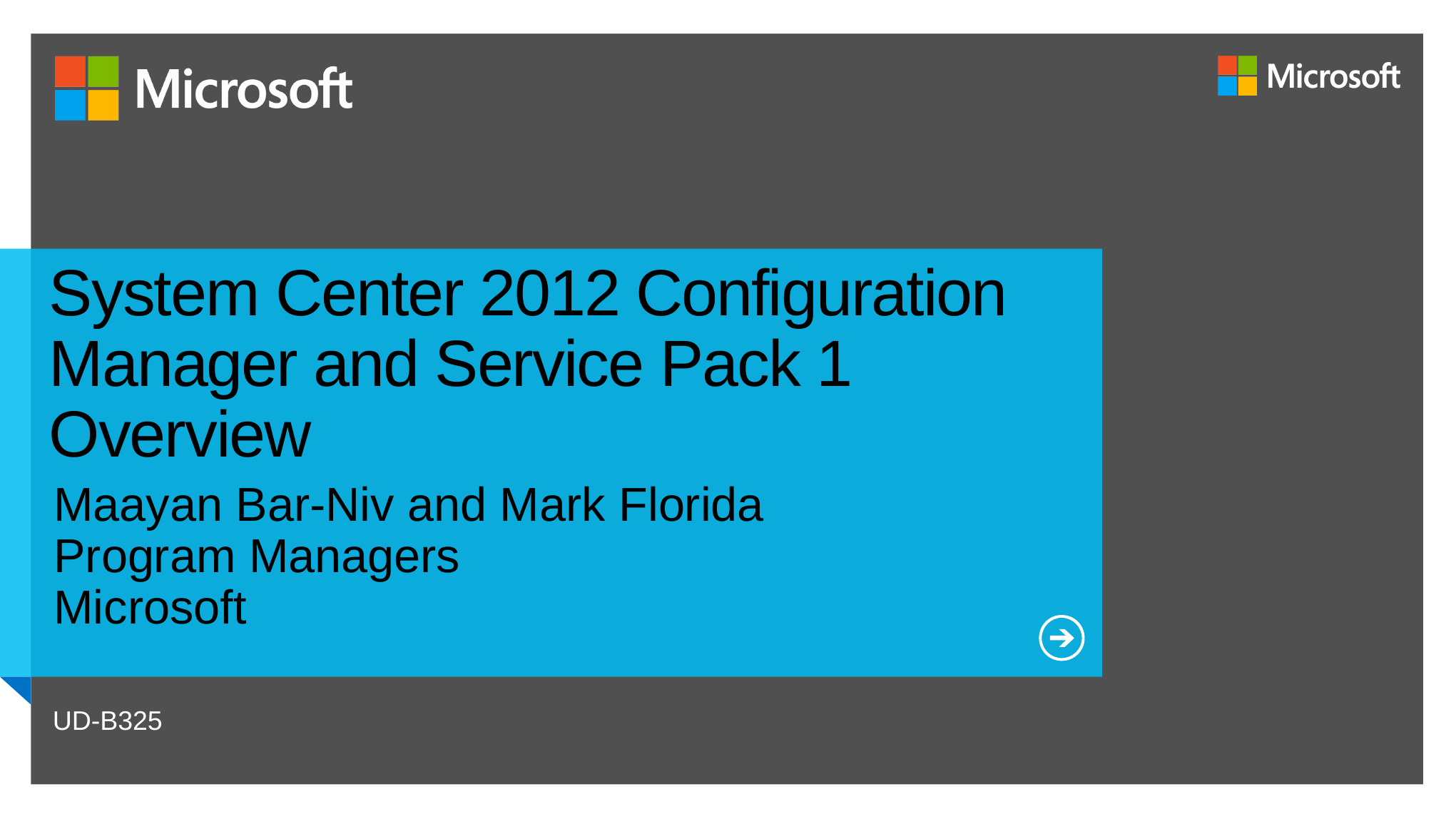

# System Center 2012 Configuration Manager and Service Pack 1 Overview
Maayan Bar-Niv and Mark Florida
Program Managers
Microsoft
UD-B325